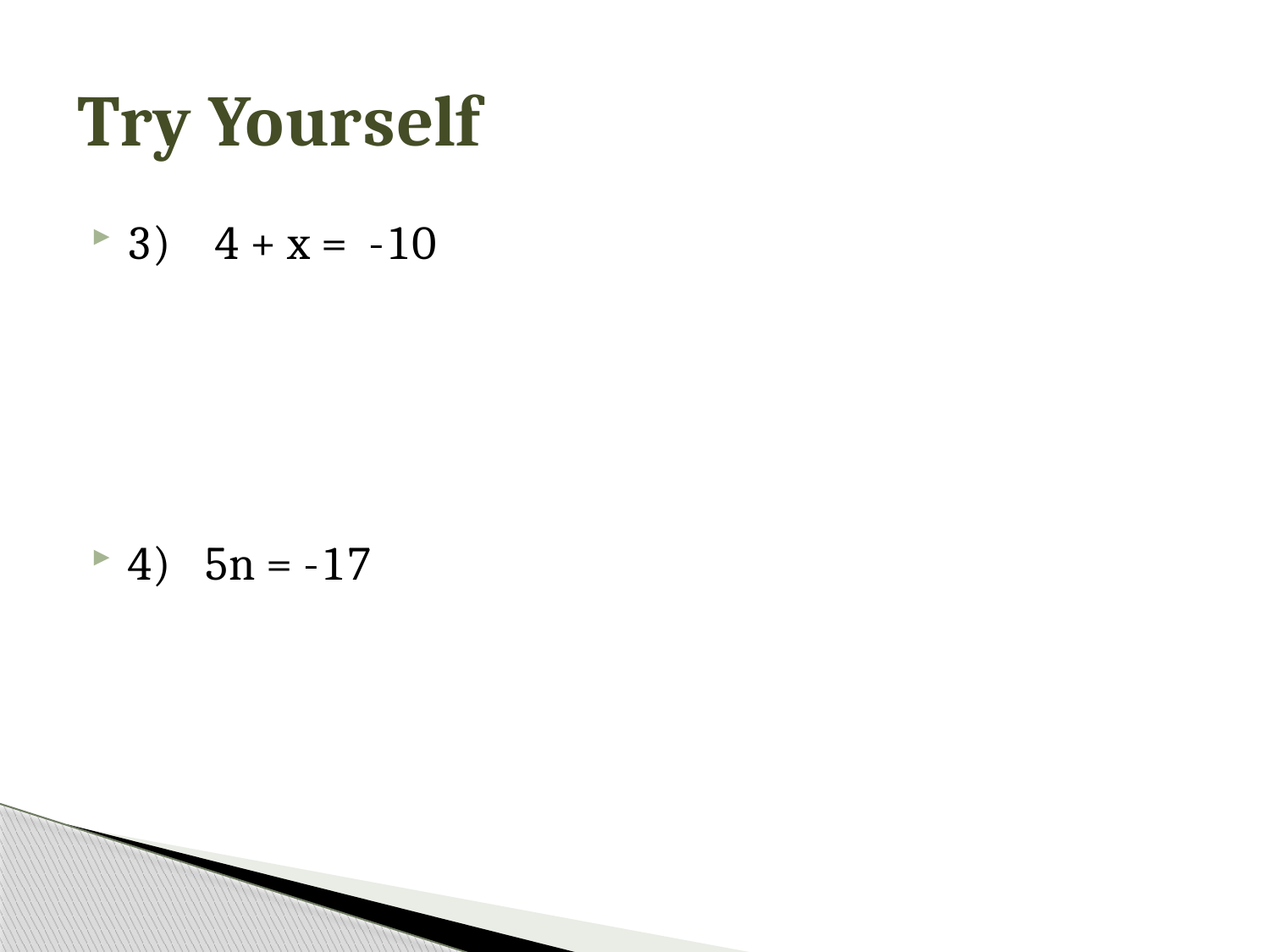

# Try Yourself
3)    4 + x =  -10

4)   5n = -17